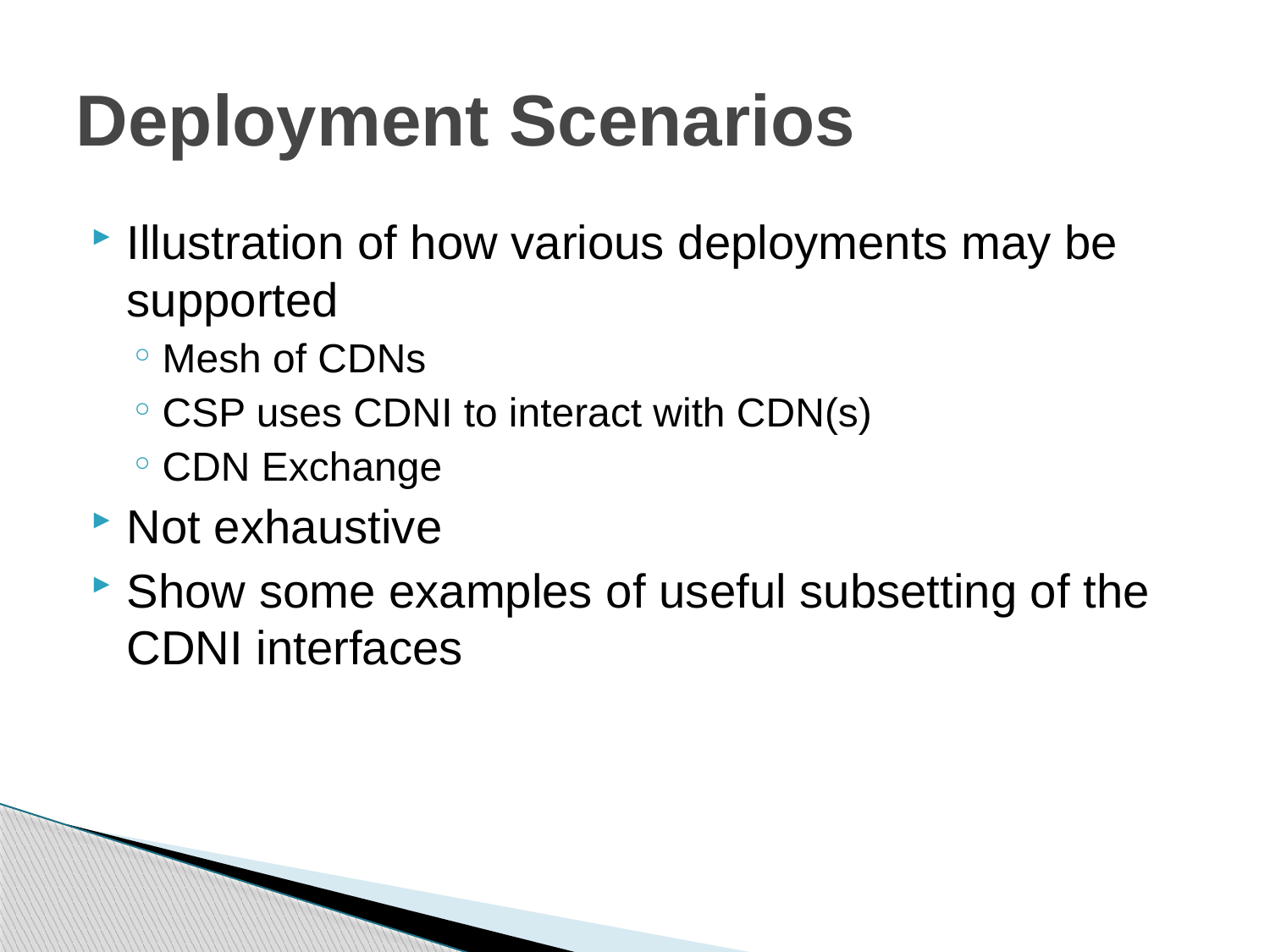

# Deployment Scenarios
Illustration of how various deployments may be supported
Mesh of CDNs
CSP uses CDNI to interact with CDN(s)
CDN Exchange
Not exhaustive
Show some examples of useful subsetting of the CDNI interfaces